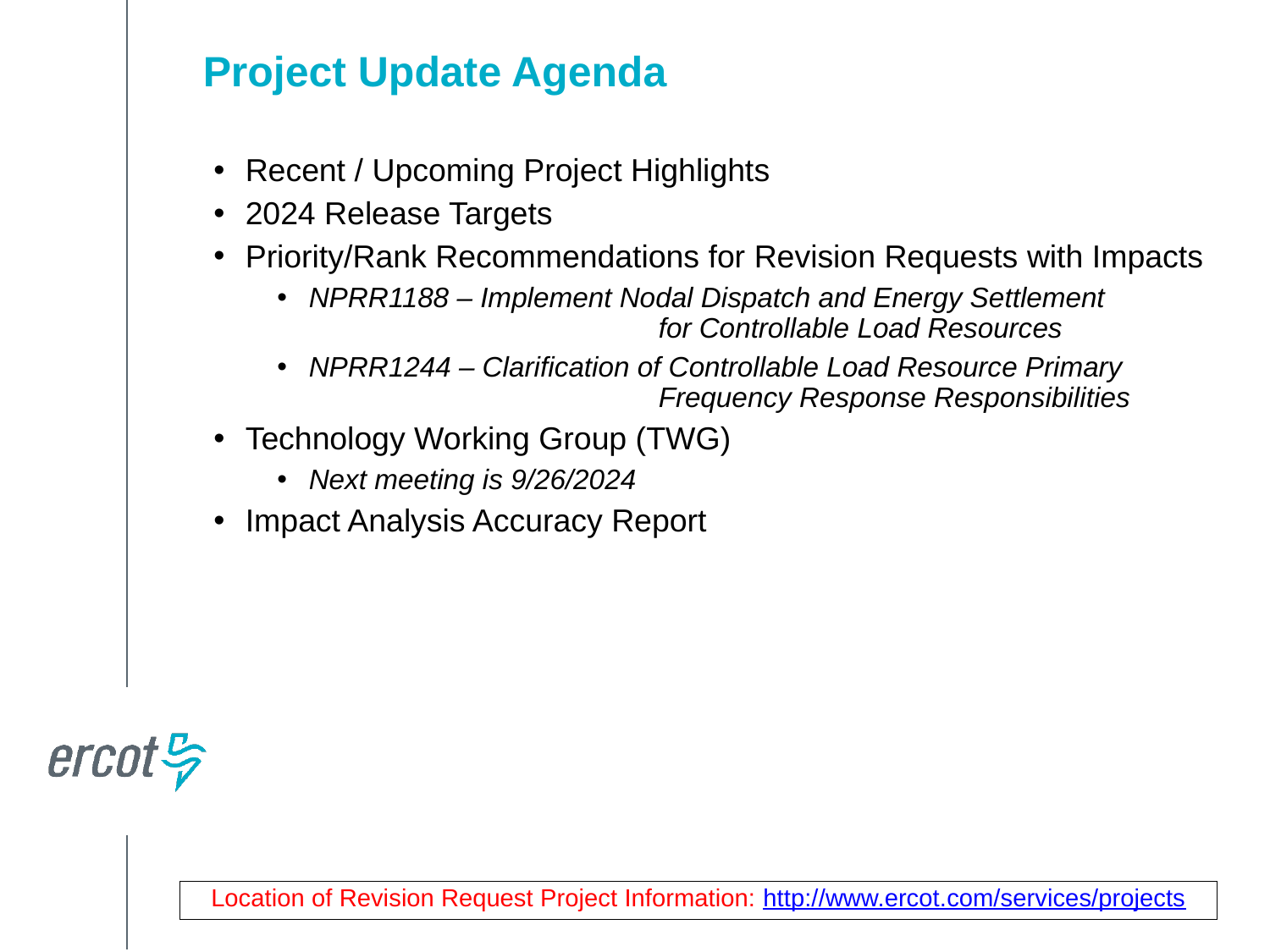

Project Update Agenda
Recent / Upcoming Project Highlights
2024 Release Targets
Priority/Rank Recommendations for Revision Requests with Impacts
NPRR1188 – Implement Nodal Dispatch and Energy Settlement 			for Controllable Load Resources
NPRR1244 – Clarification of Controllable Load Resource Primary 			Frequency Response Responsibilities
Technology Working Group (TWG)
Next meeting is 9/26/2024
Impact Analysis Accuracy Report
Location of Revision Request Project Information: http://www.ercot.com/services/projects